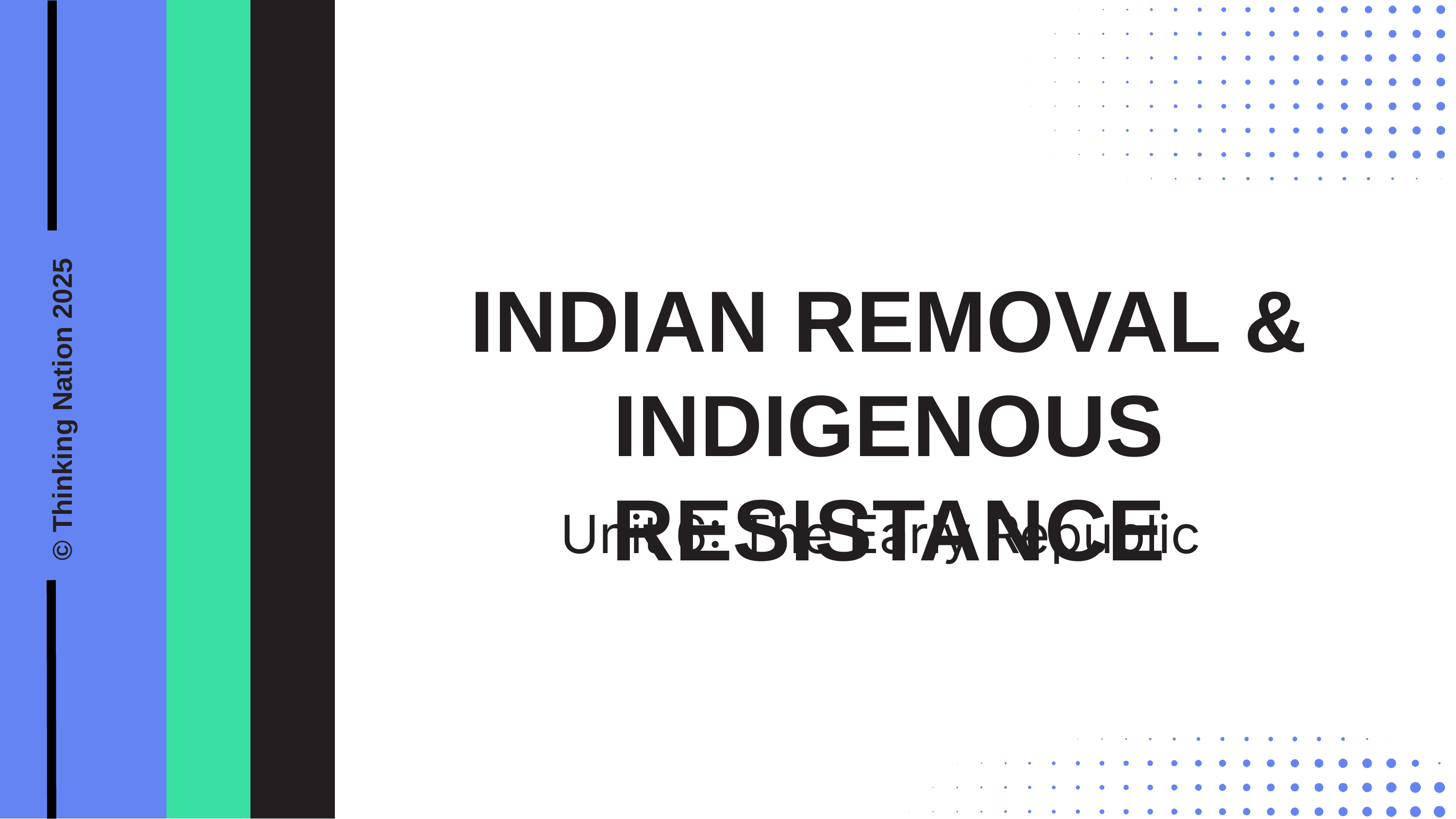

INDIAN REMOVAL & INDIGENOUS RESISTANCE
© Thinking Nation 2025
Unit 6: The Early Republic